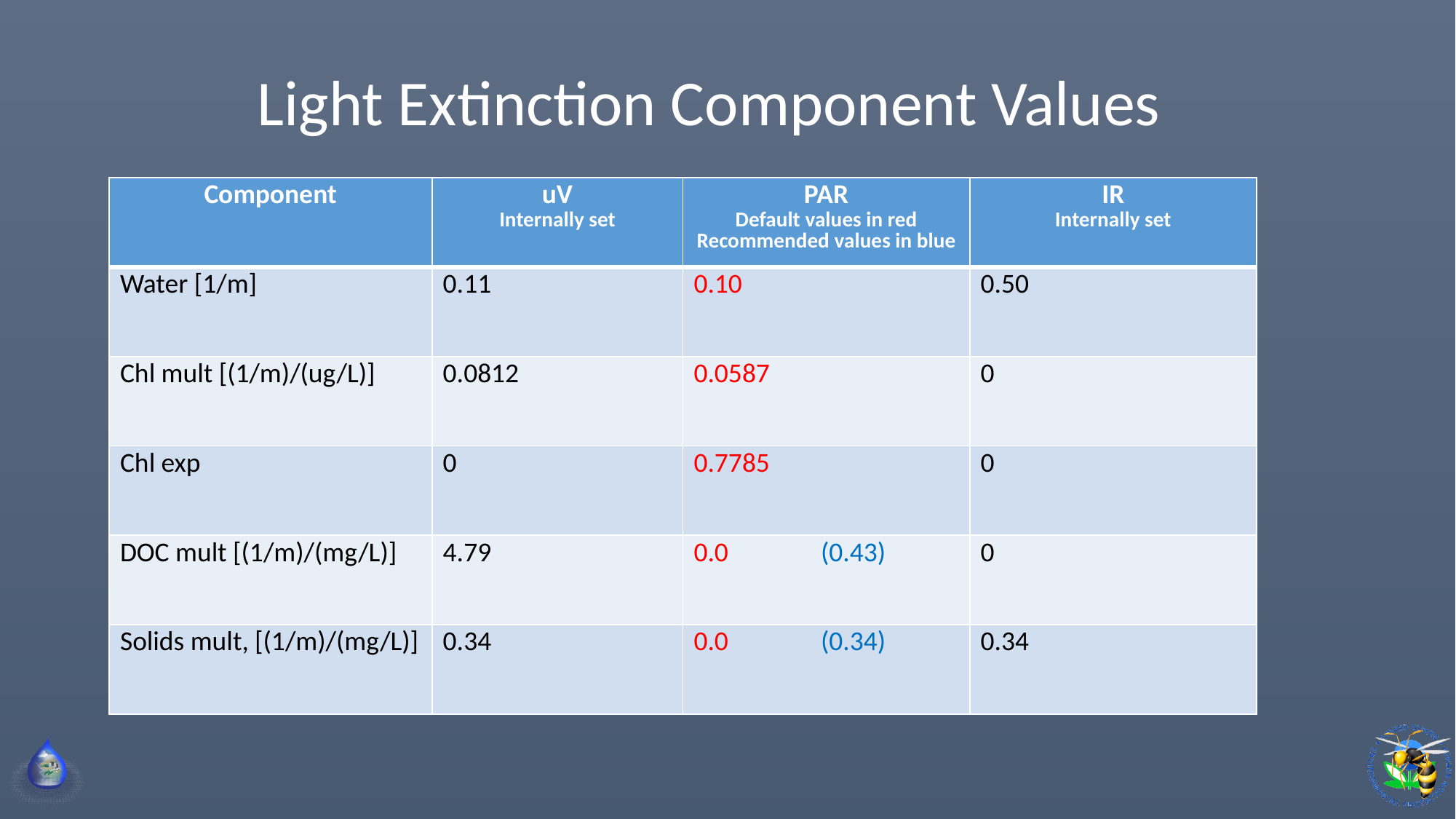

# Light Extinction Component Values
| Component | uV Internally set | PAR Default values in red Recommended values in blue | IR Internally set |
| --- | --- | --- | --- |
| Water [1/m] | 0.11 | 0.10 | 0.50 |
| Chl mult [(1/m)/(ug/L)] | 0.0812 | 0.0587 | 0 |
| Chl exp | 0 | 0.7785 | 0 |
| DOC mult [(1/m)/(mg/L)] | 4.79 | 0.0 (0.43) | 0 |
| Solids mult, [(1/m)/(mg/L)] | 0.34 | 0.0 (0.34) | 0.34 |